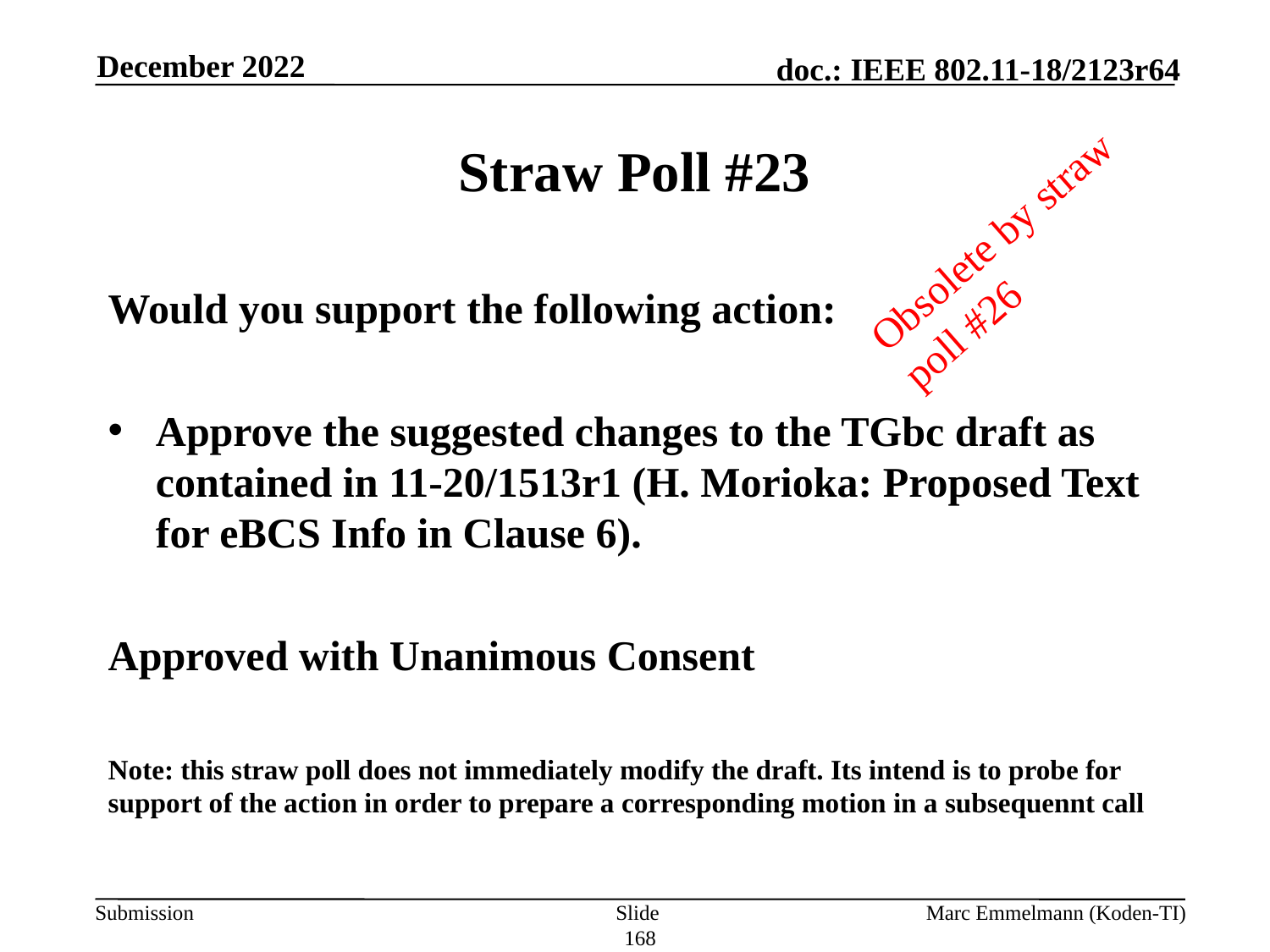

December 2022
# Straw Poll #23
Obsolete by straw poll #26
Would you support the following action:

Approve the suggested changes to the TGbc draft as contained in 11-20/1513r1 (H. Morioka: Proposed Text for eBCS Info in Clause 6).

Approved with Unanimous Consent

Note: this straw poll does not immediately modify the draft. Its intend is to probe for support of the action in order to prepare a corresponding motion in a subsequennt call

Slide 168
Marc Emmelmann (Koden-TI)